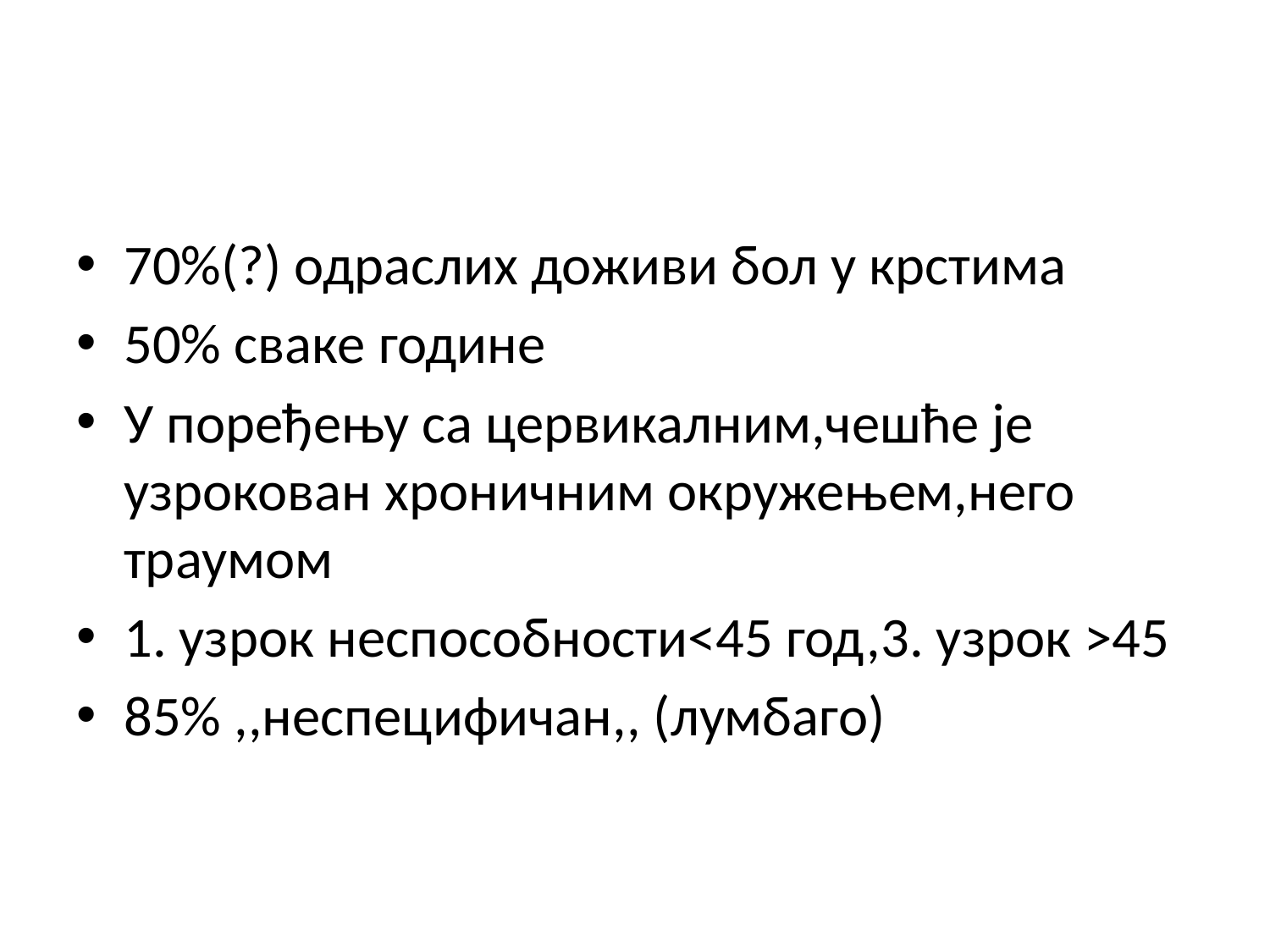

#
70%(?) одраслих доживи бол у крстима
50% сваке године
У поређењу са цервикалним,чешће је узрокован хроничним окружењем,него траумом
1. узрок неспособности<45 год,3. узрок >45
85% ,,неспецифичан,, (лумбаго)